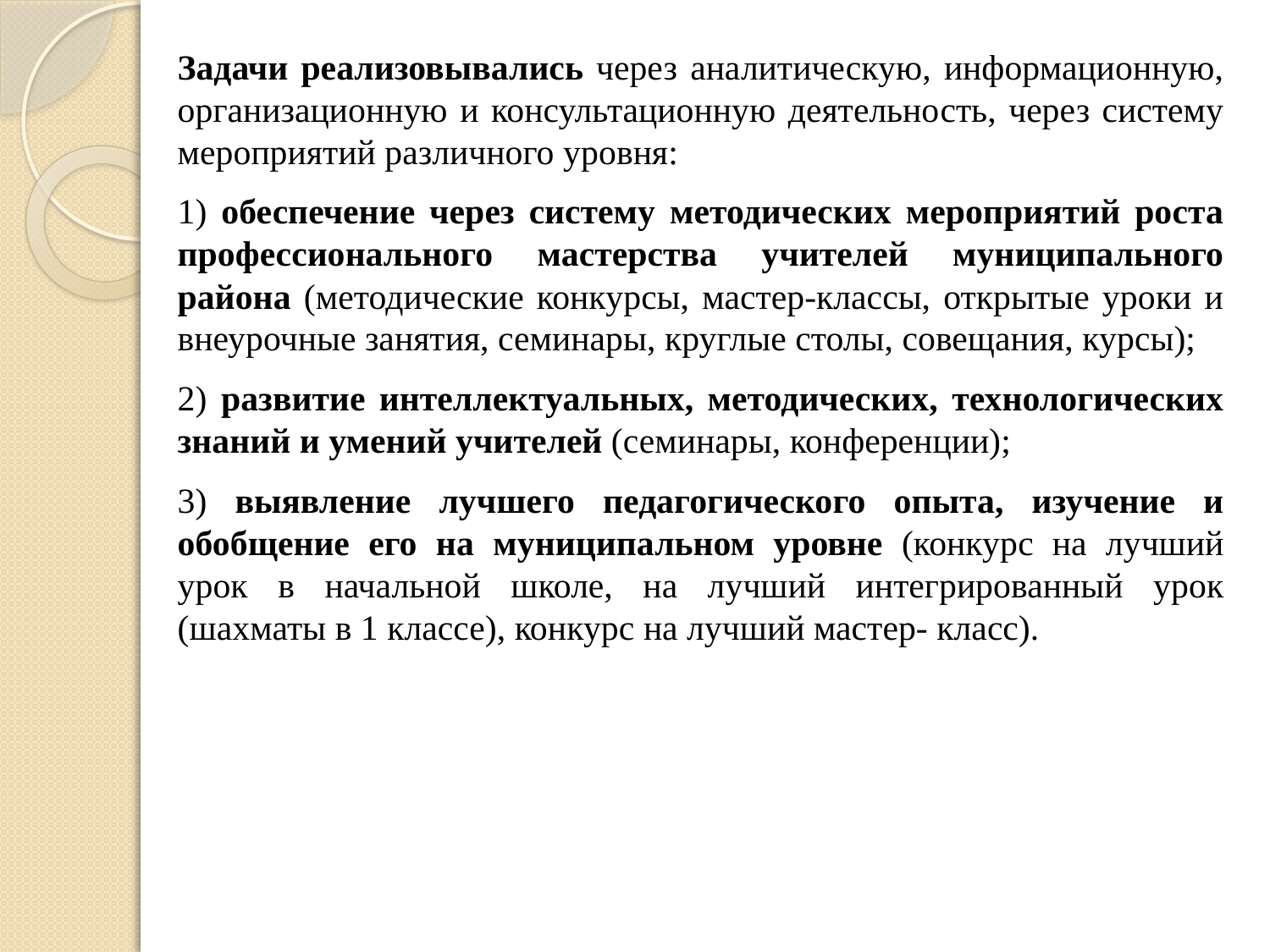

Задачи реализовывались через аналитическую, информационную, организационную и консультационную деятельность, через систему мероприятий различного уровня:
1) обеспечение через систему методических мероприятий роста профессионального мастерства учителей муниципального района (методические конкурсы, мастер-классы, открытые уроки и внеурочные занятия, семинары, круглые столы, совещания, курсы);
2) развитие интеллектуальных, методических, технологических знаний и умений учителей (семинары, конференции);
3) выявление лучшего педагогического опыта, изучение и обобщение его на муниципальном уровне (конкурс на лучший урок в начальной школе, на лучший интегрированный урок (шахматы в 1 классе), конкурс на лучший мастер- класс).
#